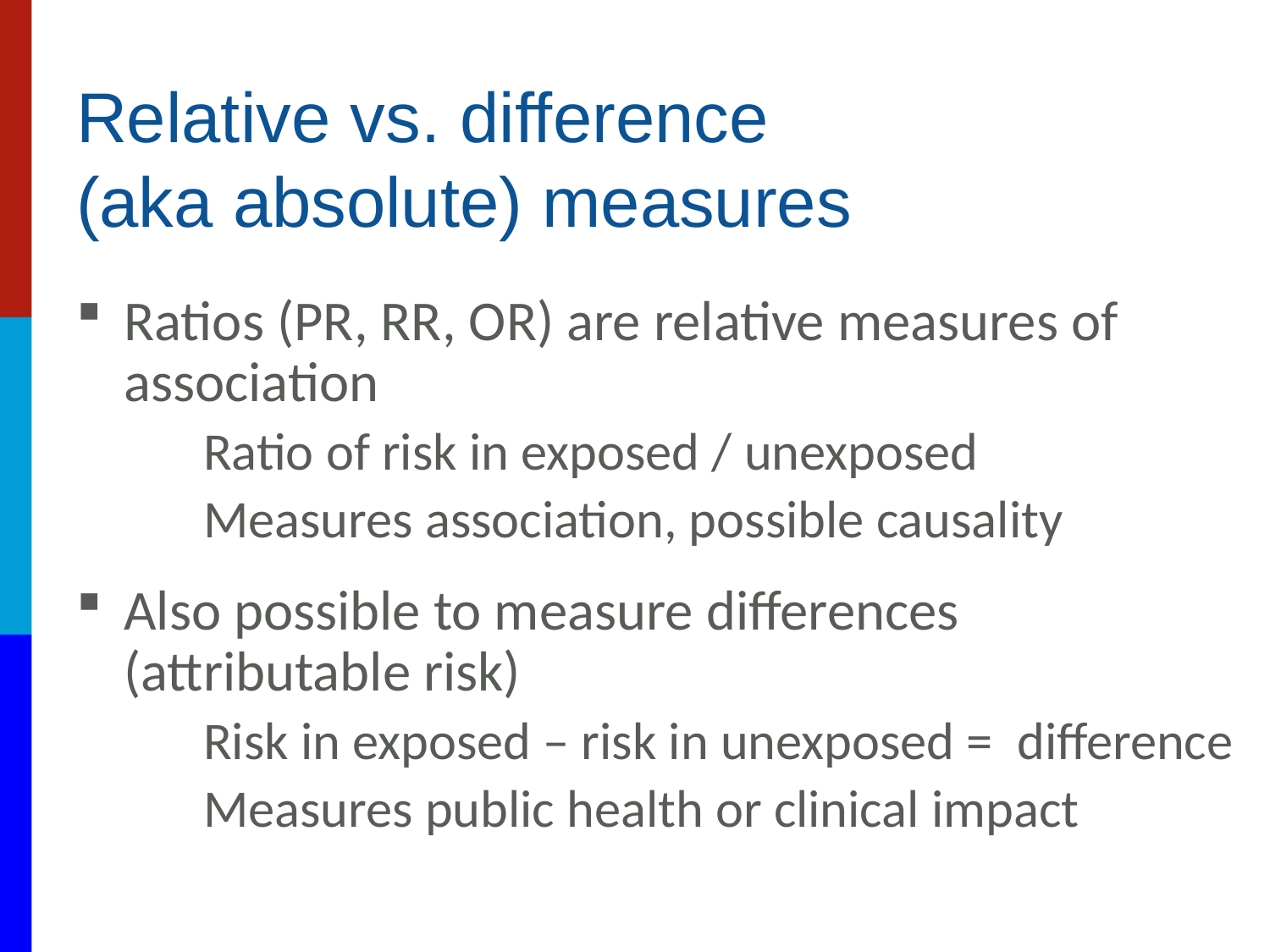

# Relative vs. difference (aka absolute) measures
Ratios (PR, RR, OR) are relative measures of association
	Ratio of risk in exposed / unexposed
	Measures association, possible causality
Also possible to measure differences (attributable risk)
	Risk in exposed – risk in unexposed =  difference
	Measures public health or clinical impact